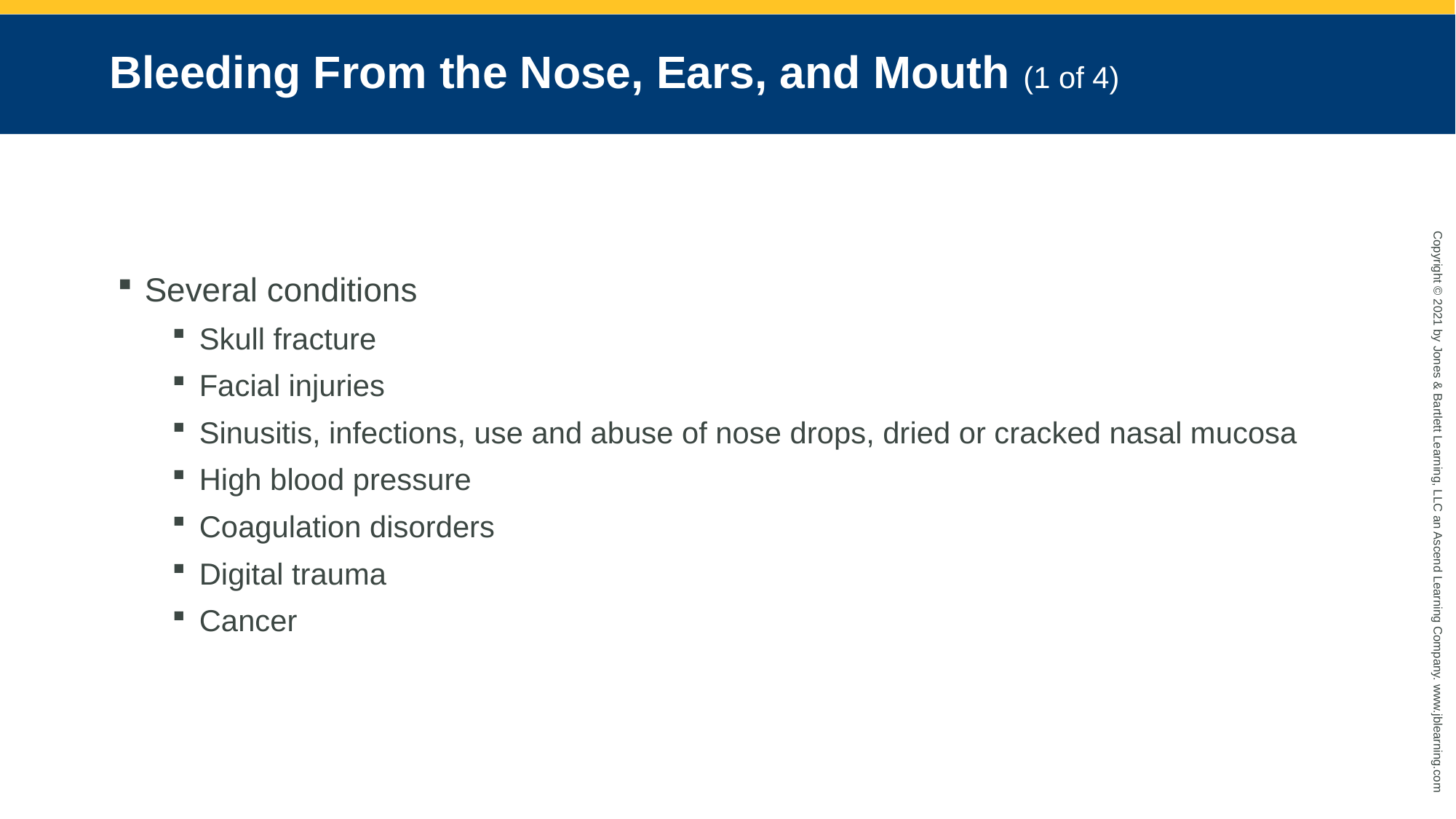

# Bleeding From the Nose, Ears, and Mouth (1 of 4)
Several conditions
Skull fracture
Facial injuries
Sinusitis, infections, use and abuse of nose drops, dried or cracked nasal mucosa
High blood pressure
Coagulation disorders
Digital trauma
Cancer